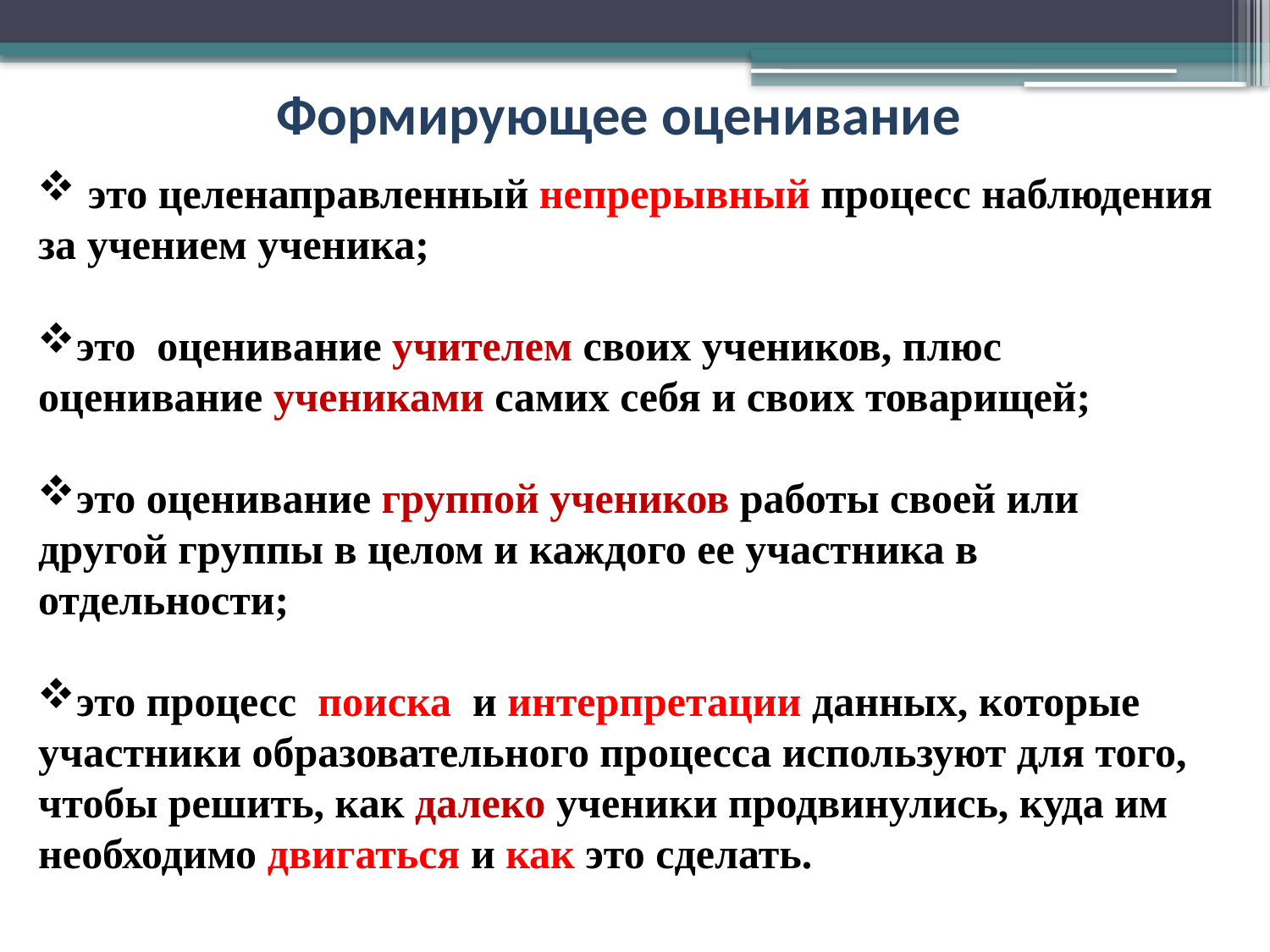

Формирующее оценивание
 это целенаправленный непрерывный процесс наблюдения за учением ученика;

это  оценивание учителем своих учеников, плюс оценивание учениками самих себя и своих товарищей;

это оценивание группой учеников работы своей или другой группы в целом и каждого ее участника в отдельности;

это процесс  поиска  и интерпретации данных, которые участники образовательного процесса используют для того, чтобы решить, как далеко ученики продвинулись, куда им необходимо двигаться и как это сделать.